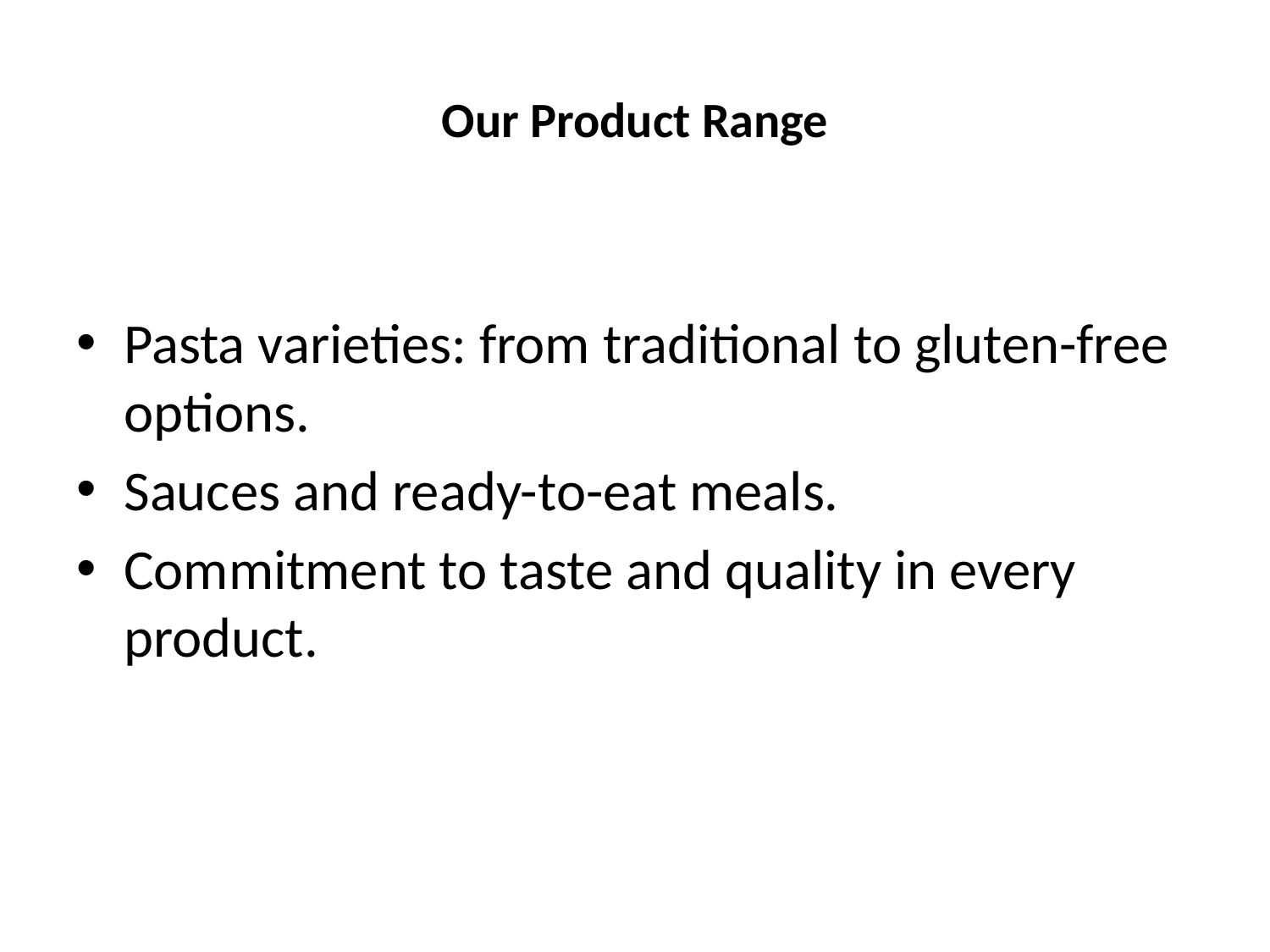

# Our Product Range

Pasta varieties: from traditional to gluten-free options.
Sauces and ready-to-eat meals.
Commitment to taste and quality in every product.